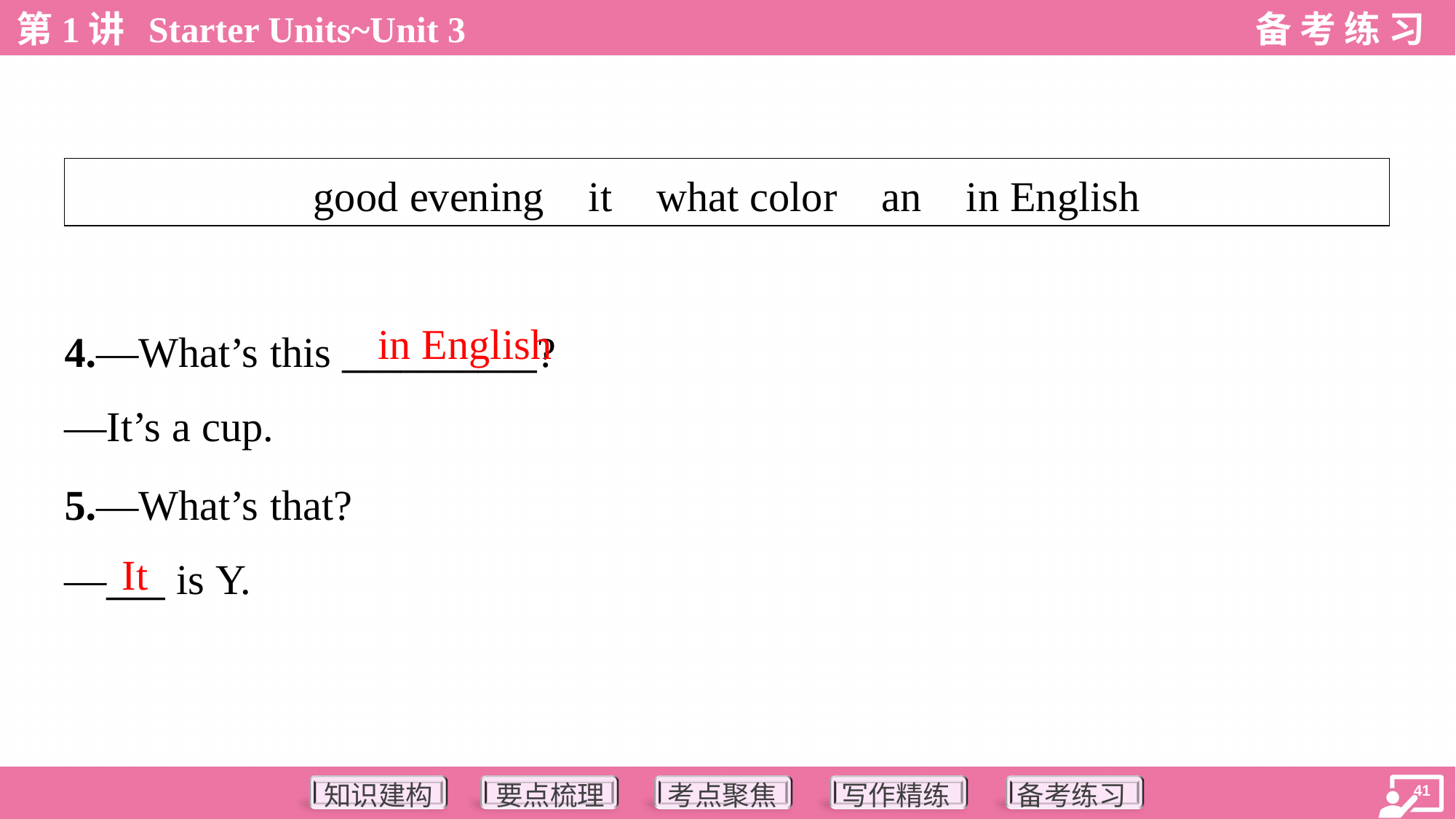

| good evening it what color an in English |
| --- |
in English
4.—What’s this __________?
—It’s a cup.
5.—What’s that?
—___ is Y.
It